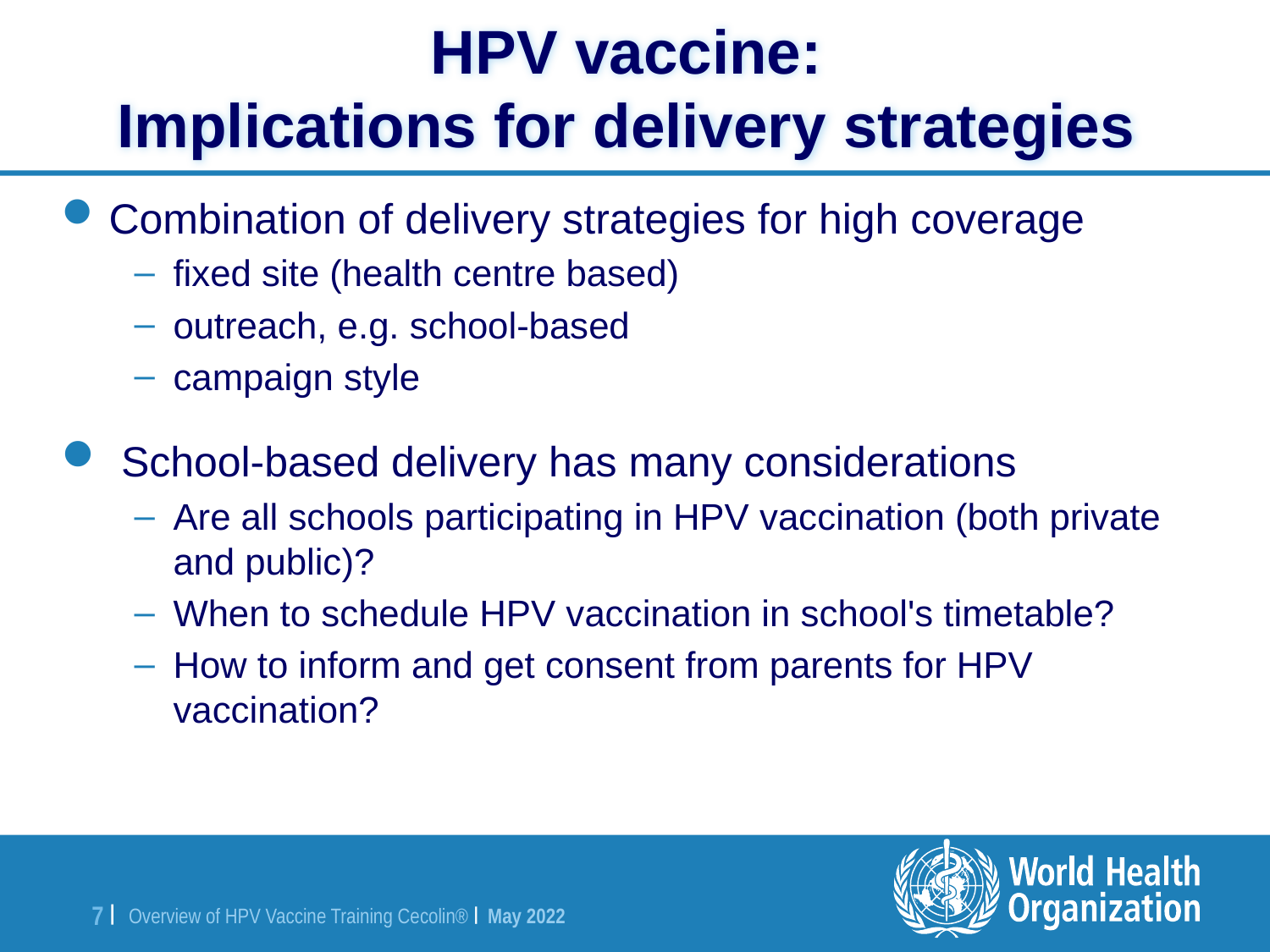

# HPV vaccine: Implications for delivery strategies
Combination of delivery strategies for high coverage
fixed site (health centre based)
outreach, e.g. school-based
campaign style
 School-based delivery has many considerations
Are all schools participating in HPV vaccination (both private and public)?
When to schedule HPV vaccination in school's timetable?
How to inform and get consent from parents for HPV vaccination?